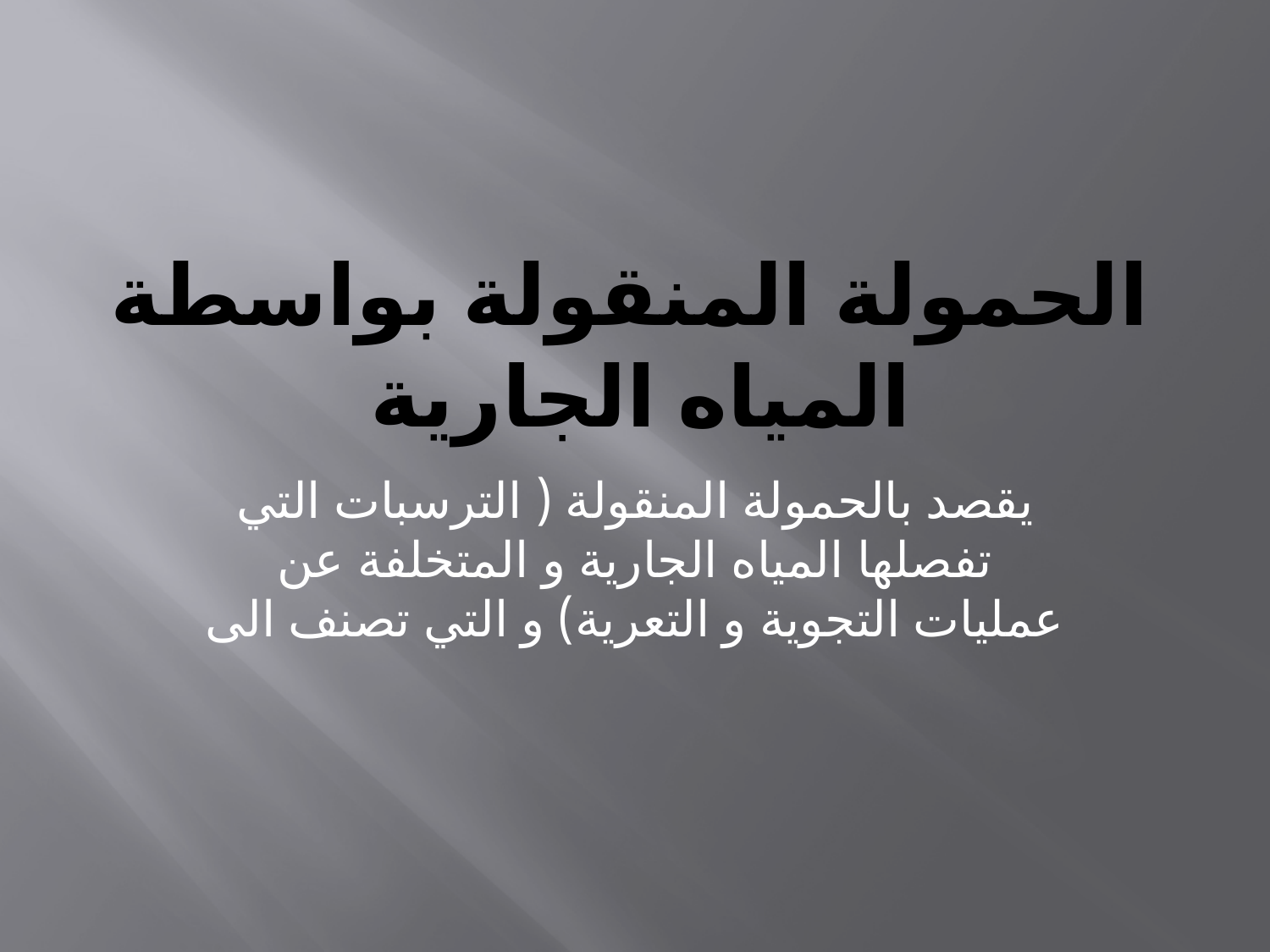

# الحمولة المنقولة بواسطة المياه الجارية
يقصد بالحمولة المنقولة ( الترسبات التي تفصلها المياه الجارية و المتخلفة عن عمليات التجوية و التعرية) و التي تصنف الى